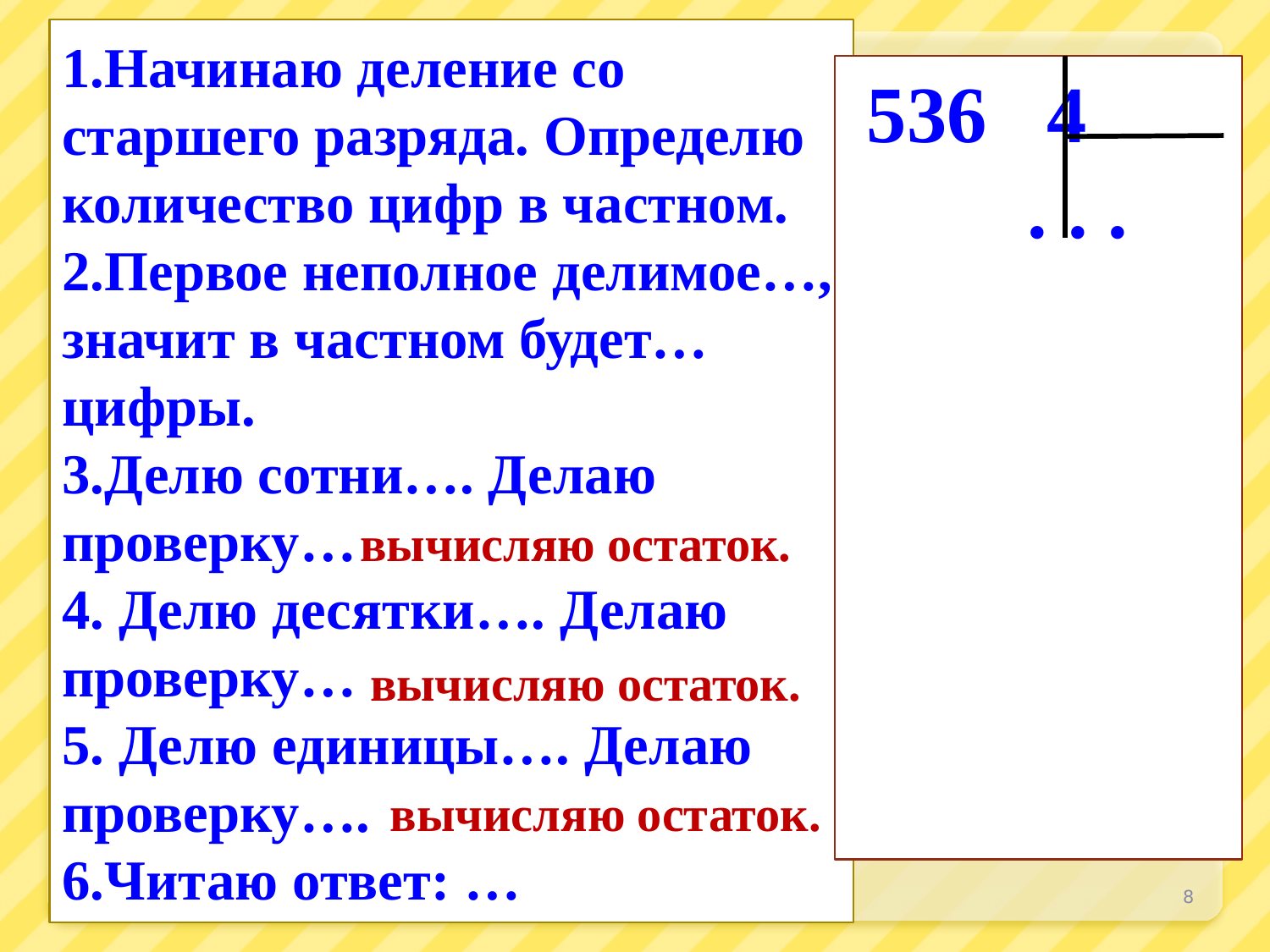

1.Начинаю деление со старшего разряда. Определю количество цифр в частном.
2.Первое неполное делимое…, значит в частном будет… цифры.
3.Делю сотни…. Делаю проверку…
4. Делю десятки…. Делаю проверку…
5. Делю единицы…. Делаю проверку….
6.Читаю ответ: …
536   4
        . . .

вычисляю остаток.
вычисляю остаток.
вычисляю остаток.
8